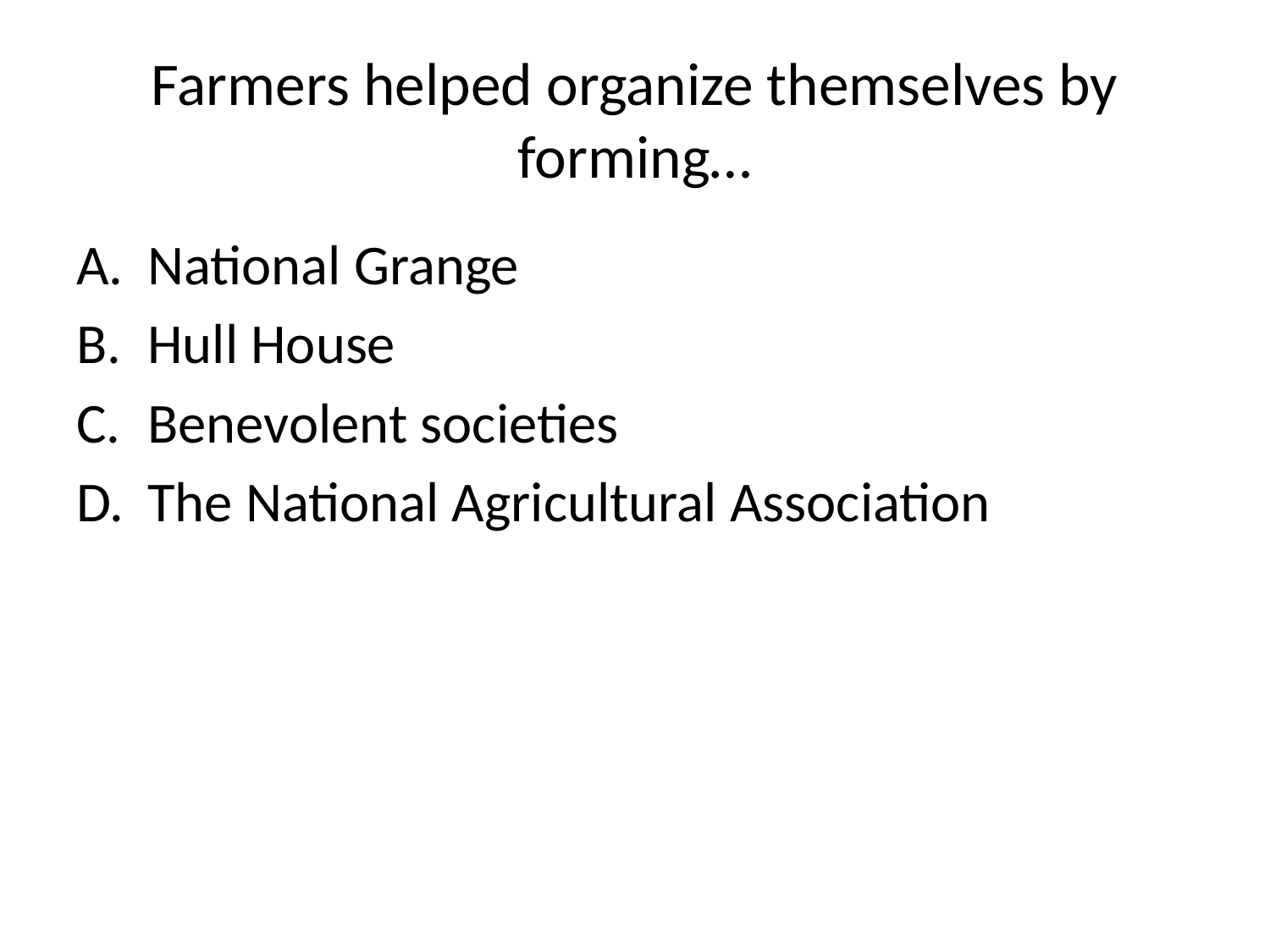

# Farmers helped organize themselves by forming…
National Grange
Hull House
Benevolent societies
The National Agricultural Association